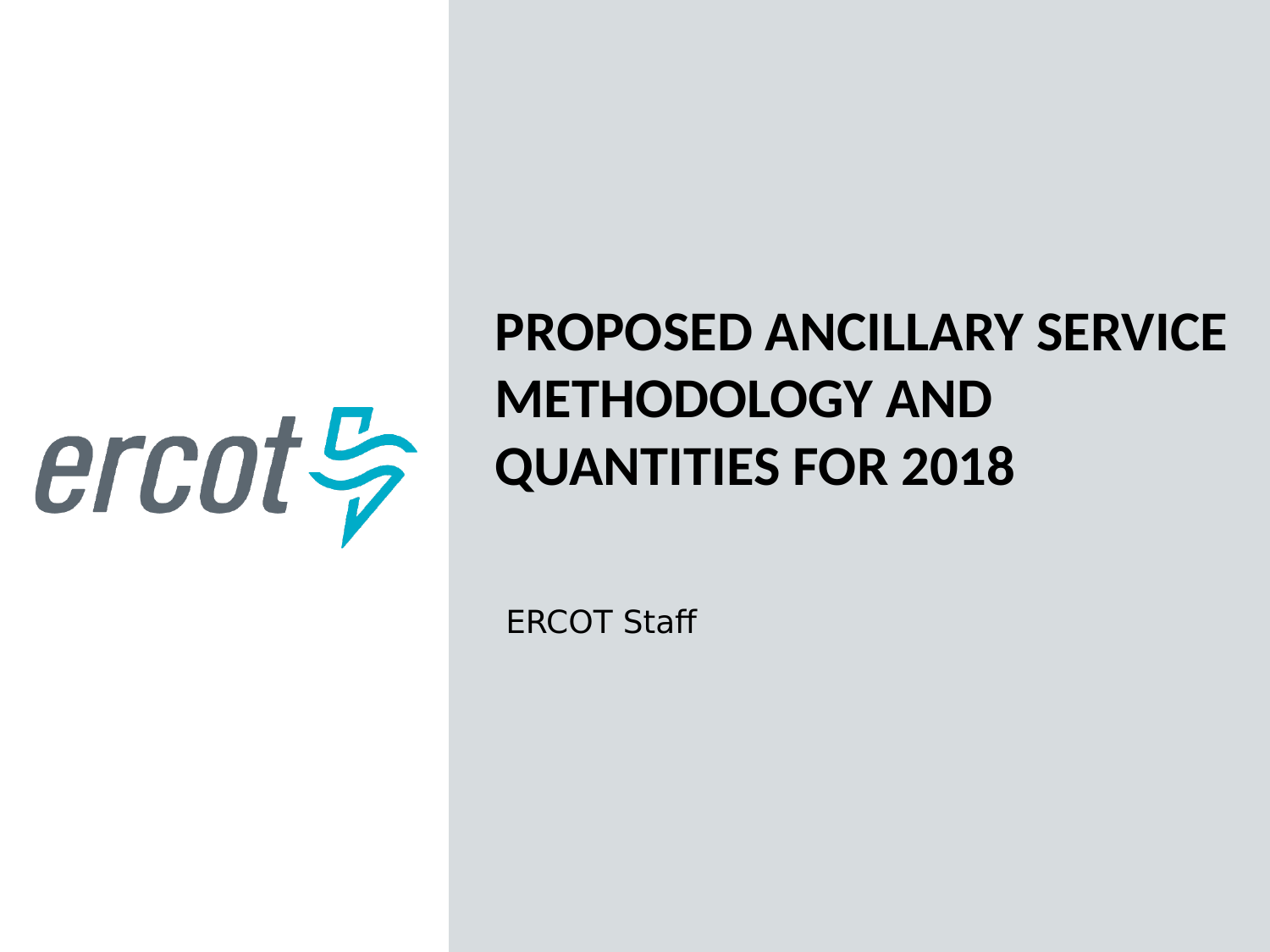

Proposed Ancillary Service Methodology And Quantities For 2018

ERCOT Staff